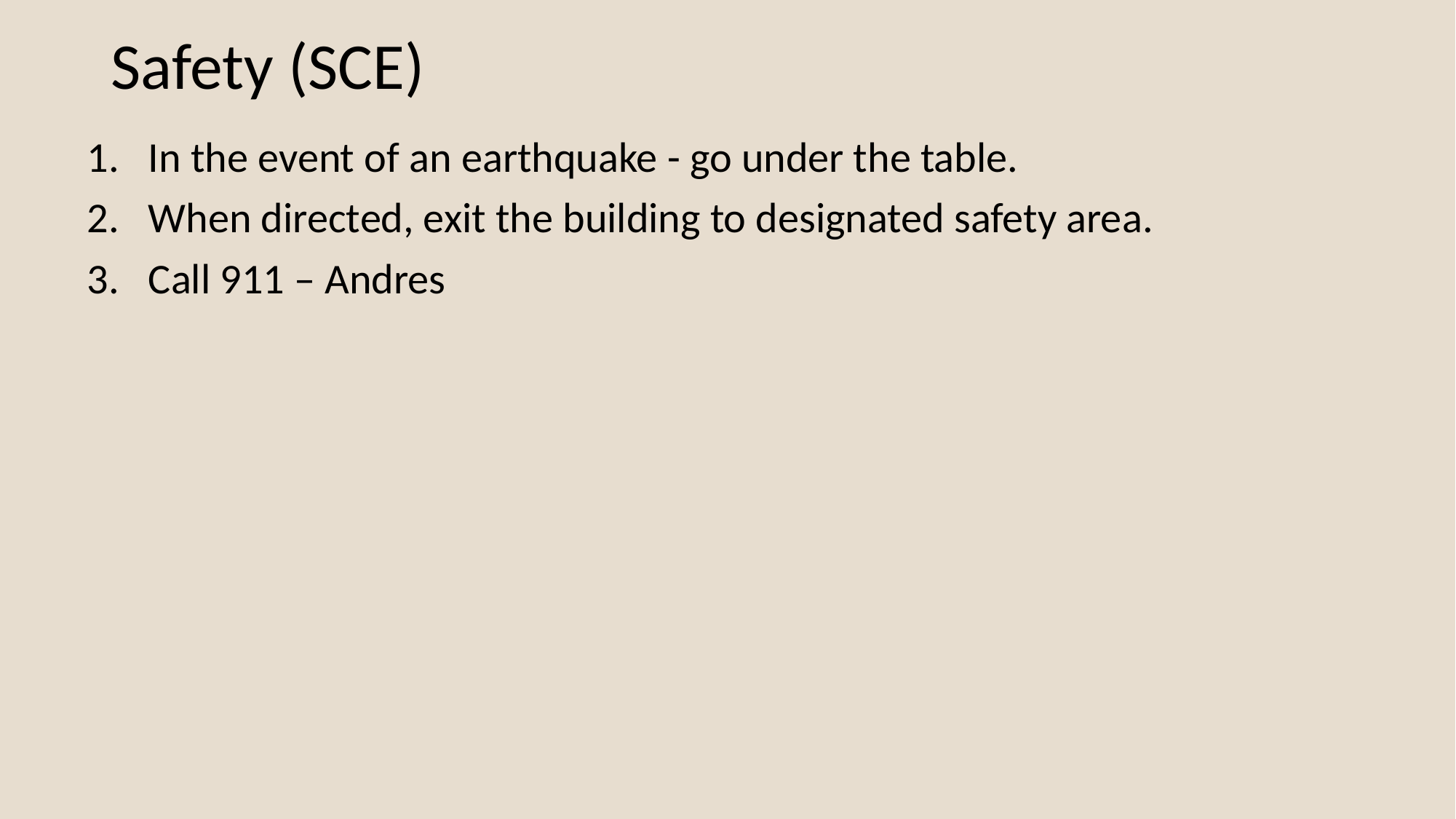

# Safety (SCE)
In the event of an earthquake - go under the table.
When directed, exit the building to designated safety area.
Call 911 – Andres